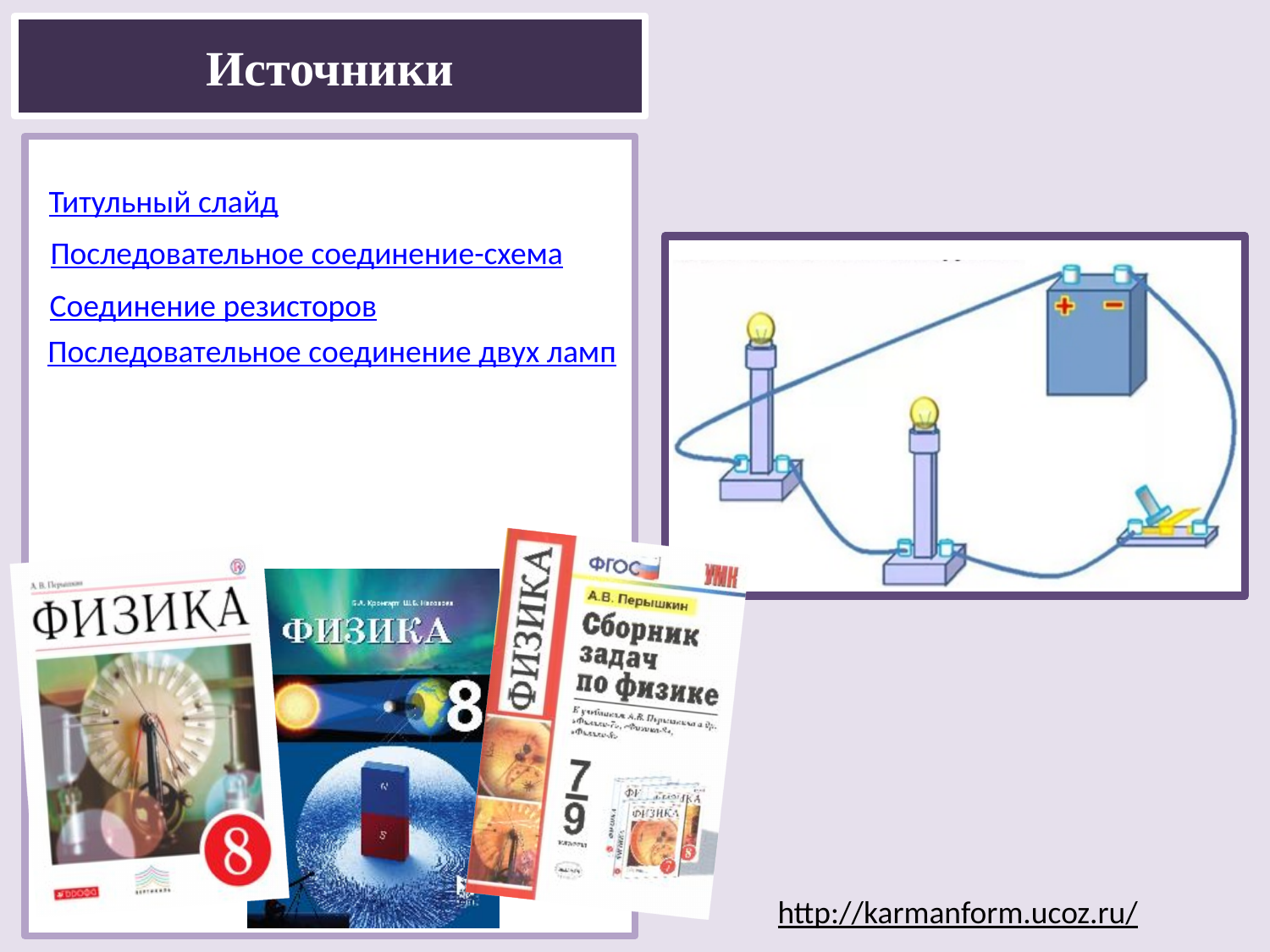

Титульный слайд
Последовательное соединение-схема
Соединение резисторов
Последовательное соединение двух ламп
http://karmanform.ucoz.ru/